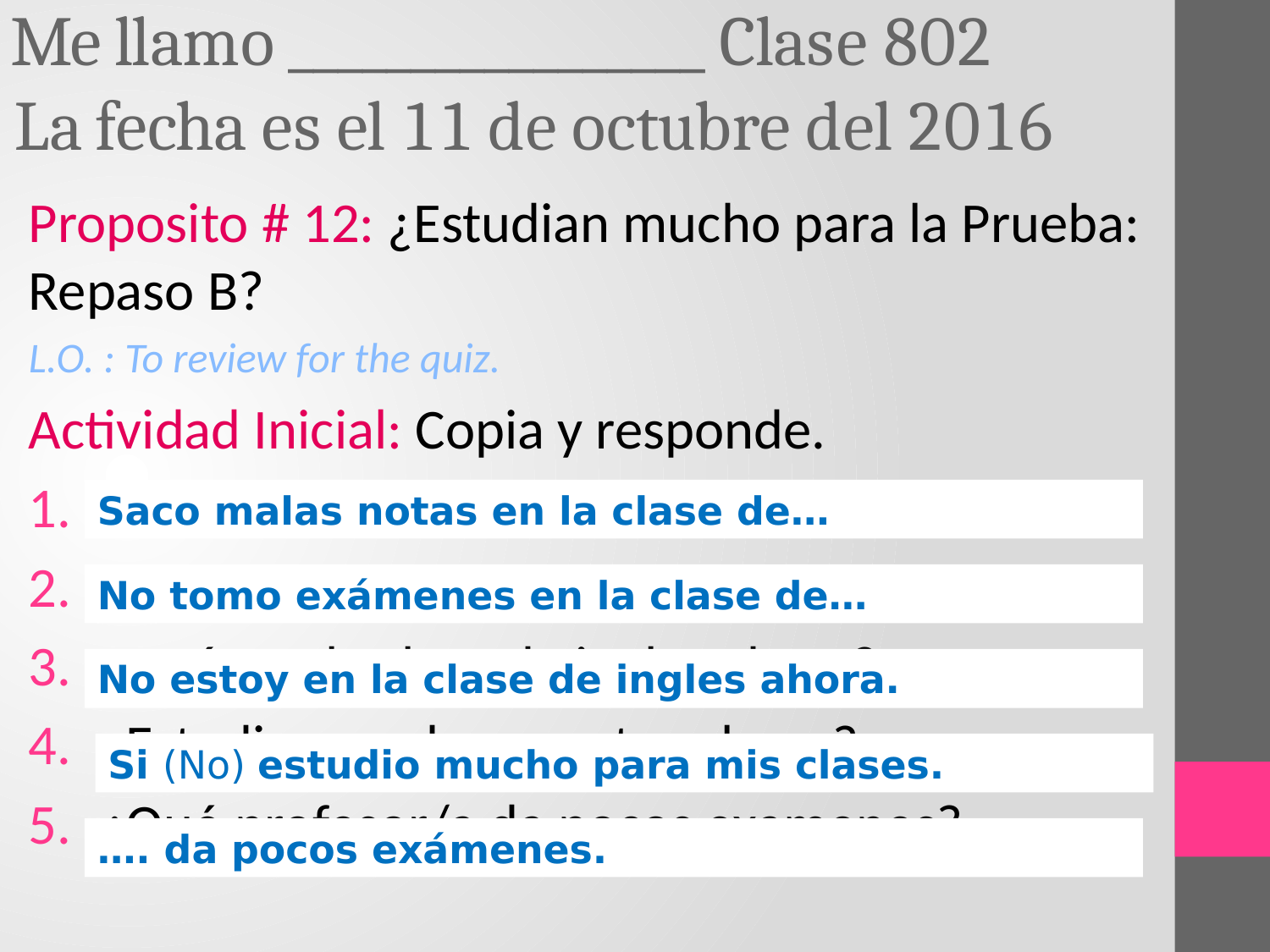

# Me llamo _________________ Clase 802 La fecha es el 11 de octubre del 2016
Proposito # 12: ¿Estudian mucho para la Prueba: Repaso B?
L.O. : To review for the quiz.
Actividad Inicial: Copia y responde.
¿En qué clases sacas malas notas?
¿En qué clases no tomas examenes?
¿Estás en la clase de ingles ahora?
¿Estudias mucho para tus clases?
¿Qué profesor/a da pocos examenes?
Saco malas notas en la clase de…
No tomo exámenes en la clase de…
No estoy en la clase de ingles ahora.
Si (No) estudio mucho para mis clases.
…. da pocos exámenes.